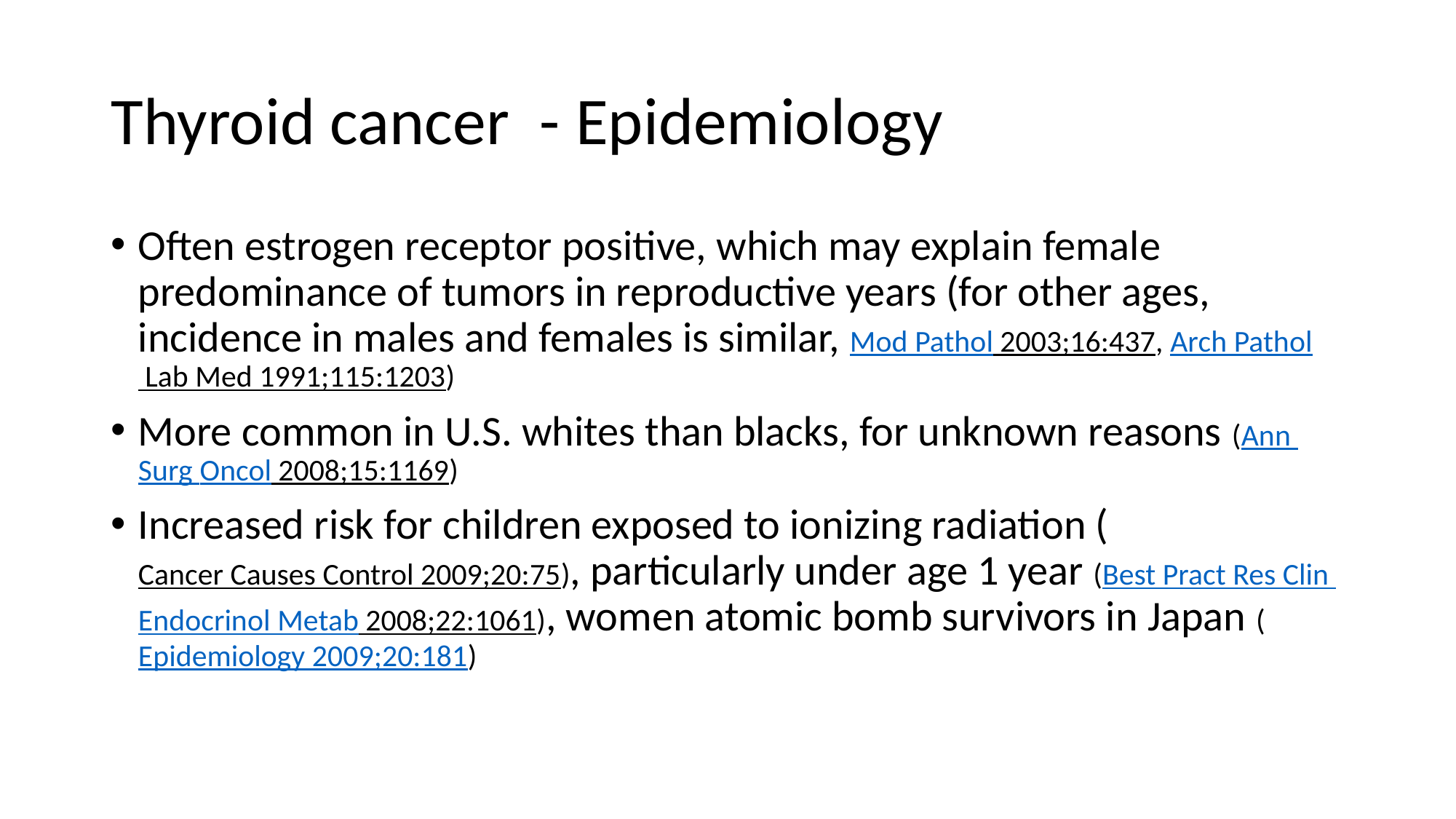

# Thyroid cancer  - Epidemiology
Often estrogen receptor positive, which may explain female predominance of tumors in reproductive years (for other ages, incidence in males and females is similar, Mod Pathol 2003;16:437, Arch Pathol Lab Med 1991;115:1203)
More common in U.S. whites than blacks, for unknown reasons (Ann Surg Oncol 2008;15:1169)
Increased risk for children exposed to ionizing radiation (Cancer Causes Control 2009;20:75), particularly under age 1 year (Best Pract Res Clin Endocrinol Metab 2008;22:1061), women atomic bomb survivors in Japan (Epidemiology 2009;20:181)